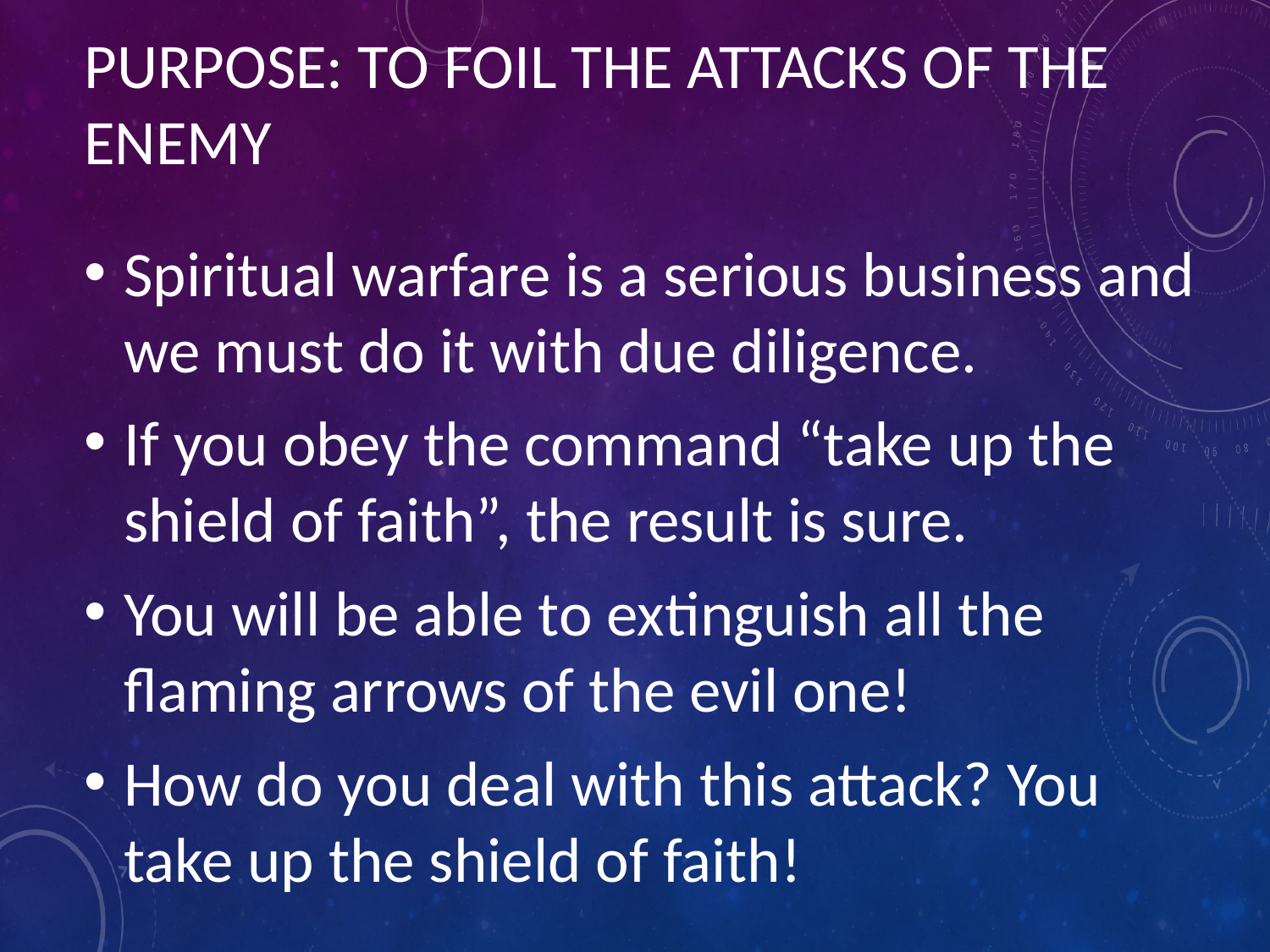

# Purpose: to foil the attacks of the enemy
Spiritual warfare is a serious business and we must do it with due diligence.
If you obey the command “take up the shield of faith”, the result is sure.
You will be able to extinguish all the flaming arrows of the evil one!
How do you deal with this attack? You take up the shield of faith!